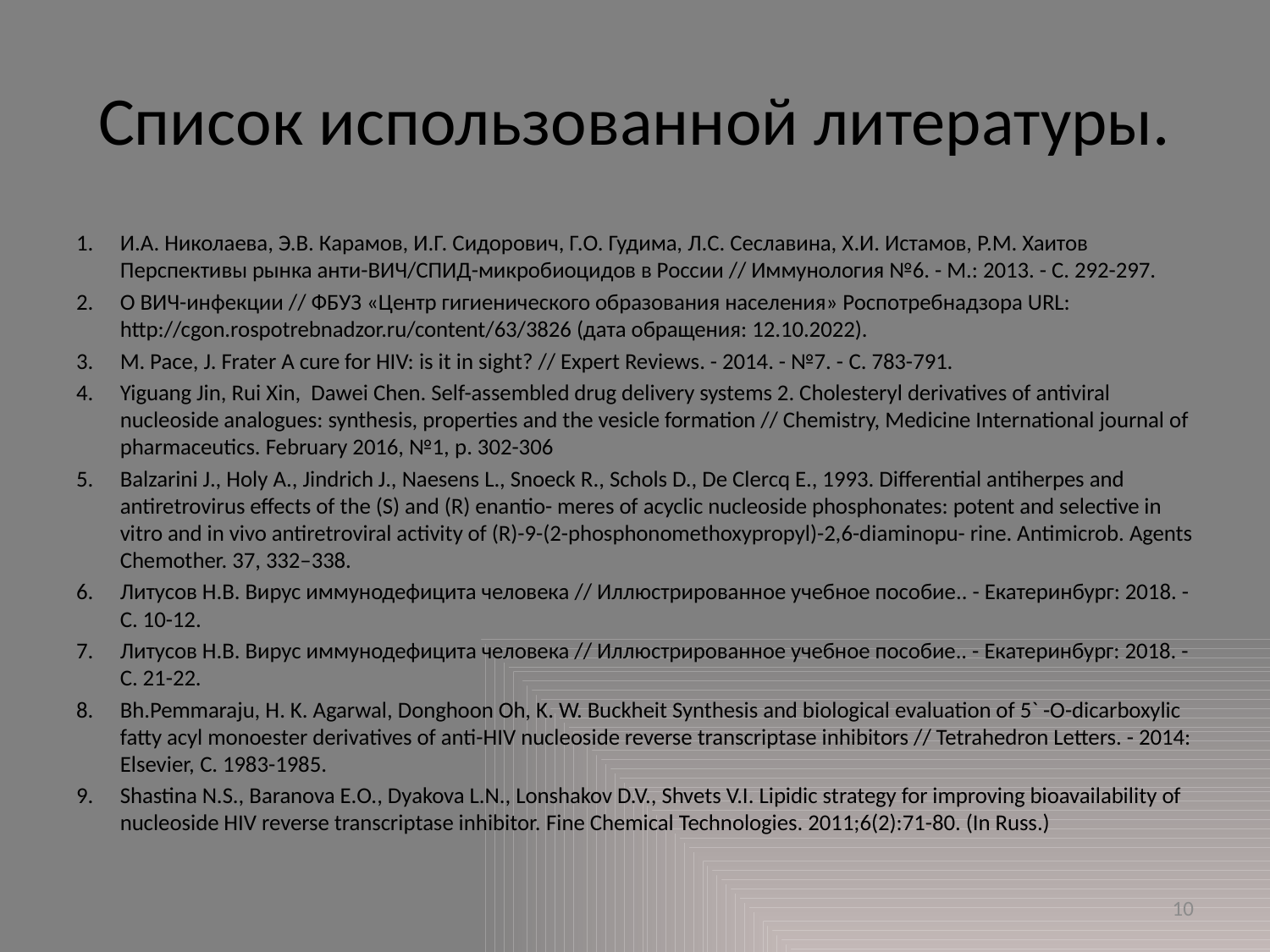

# Список использованной литературы.
1.	И.А. Николаева, Э.В. Карамов, И.Г. Сидорович, Г.О. Гудима, Л.С. Сеславина, Х.И. Истамов, Р.М. Хаитов Перспективы рынка анти-ВИЧ/СПИД-микробиоцидов в России // Иммунология №6. - М.: 2013. - С. 292-297.
2.	О ВИЧ-инфекции // ФБУЗ «Центр гигиенического образования населения» Роспотребнадзора URL: http://cgon.rospotrebnadzor.ru/content/63/3826 (дата обращения: 12.10.2022).
3.	M. Pace, J. Frater A cure for HIV: is it in sight? // Expert Reviews. - 2014. - №7. - С. 783-791.
4.	Yiguang Jin, Rui Xin,  Dawei Chen. Self-assembled drug delivery systems 2. Cholesteryl derivatives of antiviral nucleoside analogues: synthesis, properties and the vesicle formation // Chemistry, Medicine International journal of pharmaceutics. February 2016, №1, р. 302-306
5.	Balzarini J., Holy A., Jindrich J., Naesens L., Snoeck R., Schols D., De Clercq E., 1993. Differential antiherpes and antiretrovirus effects of the (S) and (R) enantio- meres of acyclic nucleoside phosphonates: potent and selective in vitro and in vivo antiretroviral activity of (R)-9-(2-phosphonomethoxypropyl)-2,6-diaminopu- rine. Antimicrob. Agents Chemother. 37, 332–338.
6.	Литусов Н.В. Вирус иммунодефицита человека // Иллюстрированное учебное пособие.. - Екатеринбург: 2018. - С. 10-12.
7.	Литусов Н.В. Вирус иммунодефицита человека // Иллюстрированное учебное пособие.. - Екатеринбург: 2018. - С. 21-22.
8.	Bh.Pemmaraju, H. K. Agarwal, Donghoon Oh, K. W. Buckheit Synthesis and biological evaluation of 5` -O-dicarboxylic fatty acyl monoester derivatives of anti-HIV nucleoside reverse transcriptase inhibitors // Tetrahedron Letters. - 2014: Elsevier, С. 1983-1985.
9.	Shastina N.S., Baranova E.O., Dyakova L.N., Lonshakov D.V., Shvets V.I. Lipidic strategy for improving bioavailability of nucleoside HIV reverse transcriptase inhibitor. Fine Chemical Technologies. 2011;6(2):71-80. (In Russ.)

10